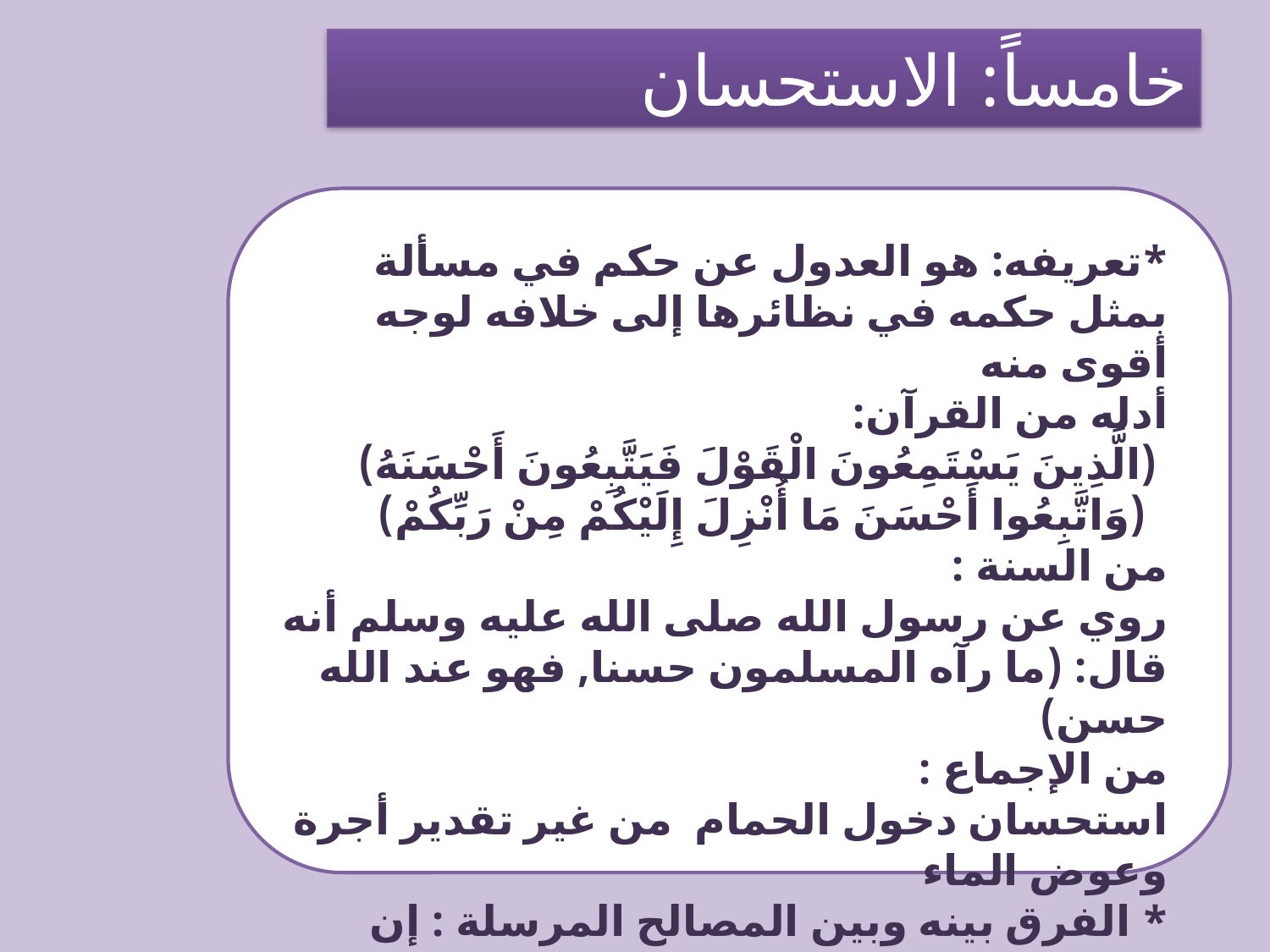

خامساً: الاستحسان

*تعريفه: هو العدول عن حكم في مسألة بمثل حكمه في نظائرها إلى خلافه لوجه أقوى منه
أدله من القرآن:
 (الَّذِينَ يَسْتَمِعُونَ الْقَوْلَ فَيَتَّبِعُونَ أَحْسَنَهُ)
  (وَاتَّبِعُوا أَحْسَنَ مَا أُنْزِلَ إِلَيْكُمْ مِنْ رَبِّكُمْ)
من السنة :
روي عن رسول الله صلى الله عليه وسلم أنه قال: (ما رآه المسلمون حسنا, فهو عند الله حسن)
من الإجماع :
استحسان دخول الحمام  من غير تقدير أجرة وعوض الماء
* الفرق بينه وبين المصالح المرسلة : إن الاستحسان يخالف القواعد القياسية بينما المصالح المرسلة لا تتعارض مع القواعد